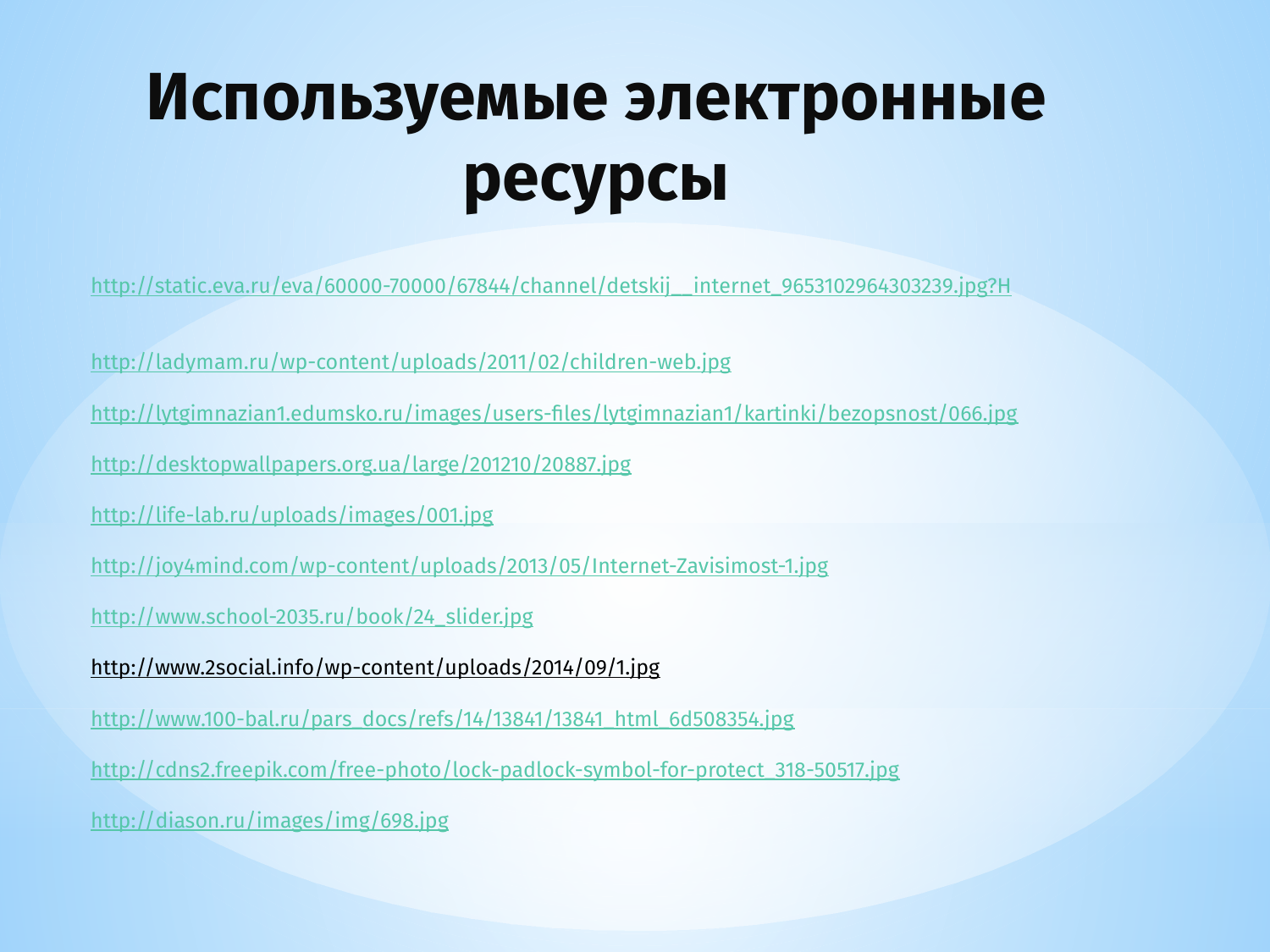

Используемые электронные ресурсы
http://static.eva.ru/eva/60000-70000/67844/channel/detskij__internet_9653102964303239.jpg?H

http://ladymam.ru/wp-content/uploads/2011/02/children-web.jpg

http://lytgimnazian1.edumsko.ru/images/users-files/lytgimnazian1/kartinki/bezopsnost/066.jpg

http://desktopwallpapers.org.ua/large/201210/20887.jpg

http://life-lab.ru/uploads/images/001.jpg

http://joy4mind.com/wp-content/uploads/2013/05/Internet-Zavisimost-1.jpg

http://www.school-2035.ru/book/24_slider.jpg

http://www.2social.info/wp-content/uploads/2014/09/1.jpg

http://www.100-bal.ru/pars_docs/refs/14/13841/13841_html_6d508354.jpg

http://cdns2.freepik.com/free-photo/lock-padlock-symbol-for-protect_318-50517.jpg

http://diason.ru/images/img/698.jpg